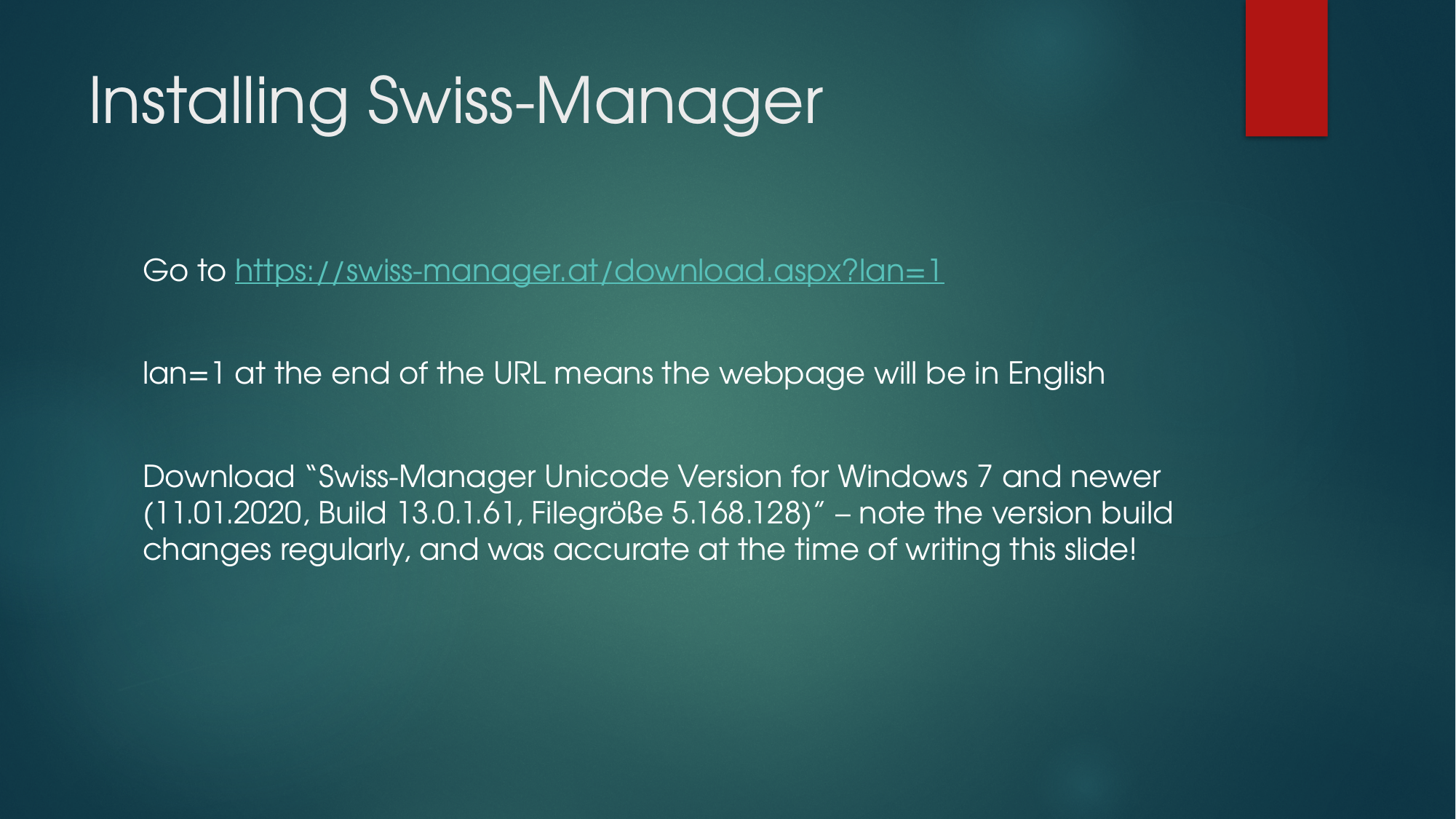

# Installing Swiss-Manager
Go to https://swiss-manager.at/download.aspx?lan=1

lan=1 at the end of the URL means the webpage will be in English

Download “Swiss-Manager Unicode Version for Windows 7 and newer (11.01.2020, Build 13.0.1.61, Filegröße 5.168.128)” – note the version build changes regularly, and was accurate at the time of writing this slide!